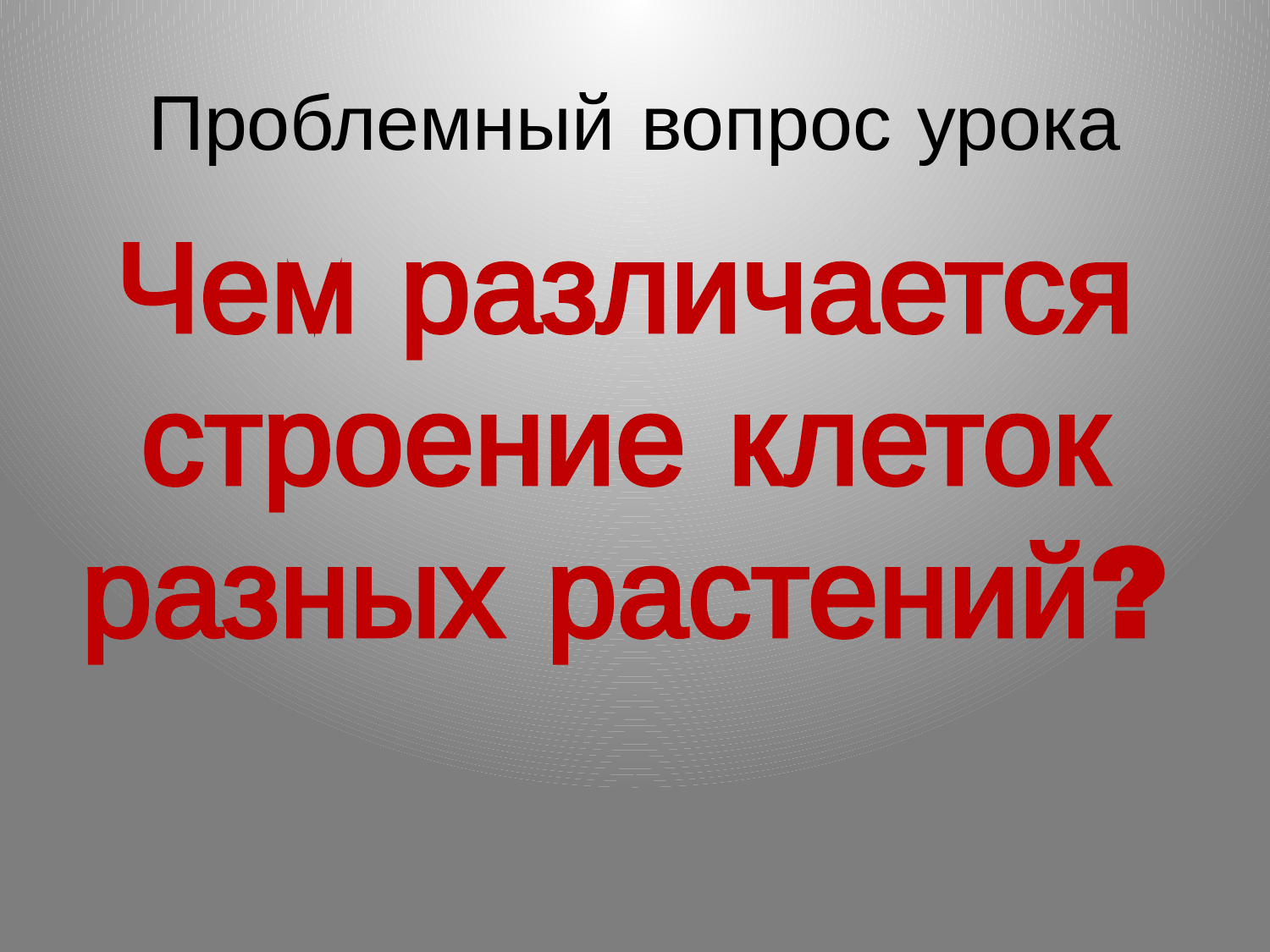

# Проблемный вопрос урока
Чем различается строение клеток разных растений?